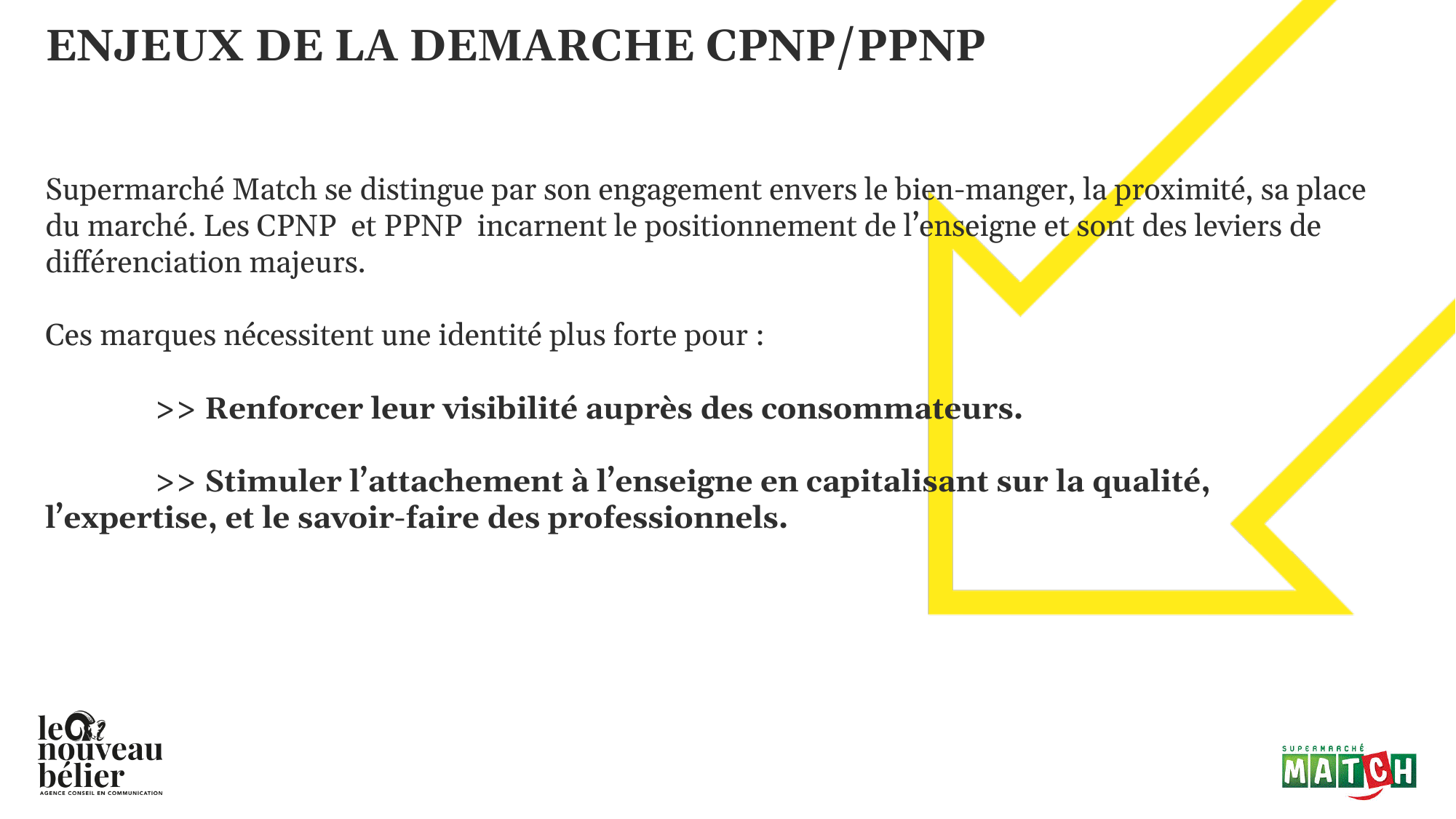

ENJEUX de la DEMARCHE CPNP/PPNP
Supermarché Match se distingue par son engagement envers le bien-manger, la proximité, sa place du marché. Les CPNP  et PPNP  incarnent le positionnement de l’enseigne et sont des leviers de différenciation majeurs.
Ces marques nécessitent une identité plus forte pour :

	>> Renforcer leur visibilité auprès des consommateurs.
	>> Stimuler l’attachement à l’enseigne en capitalisant sur la qualité, 	l’expertise, et le savoir-faire des professionnels.